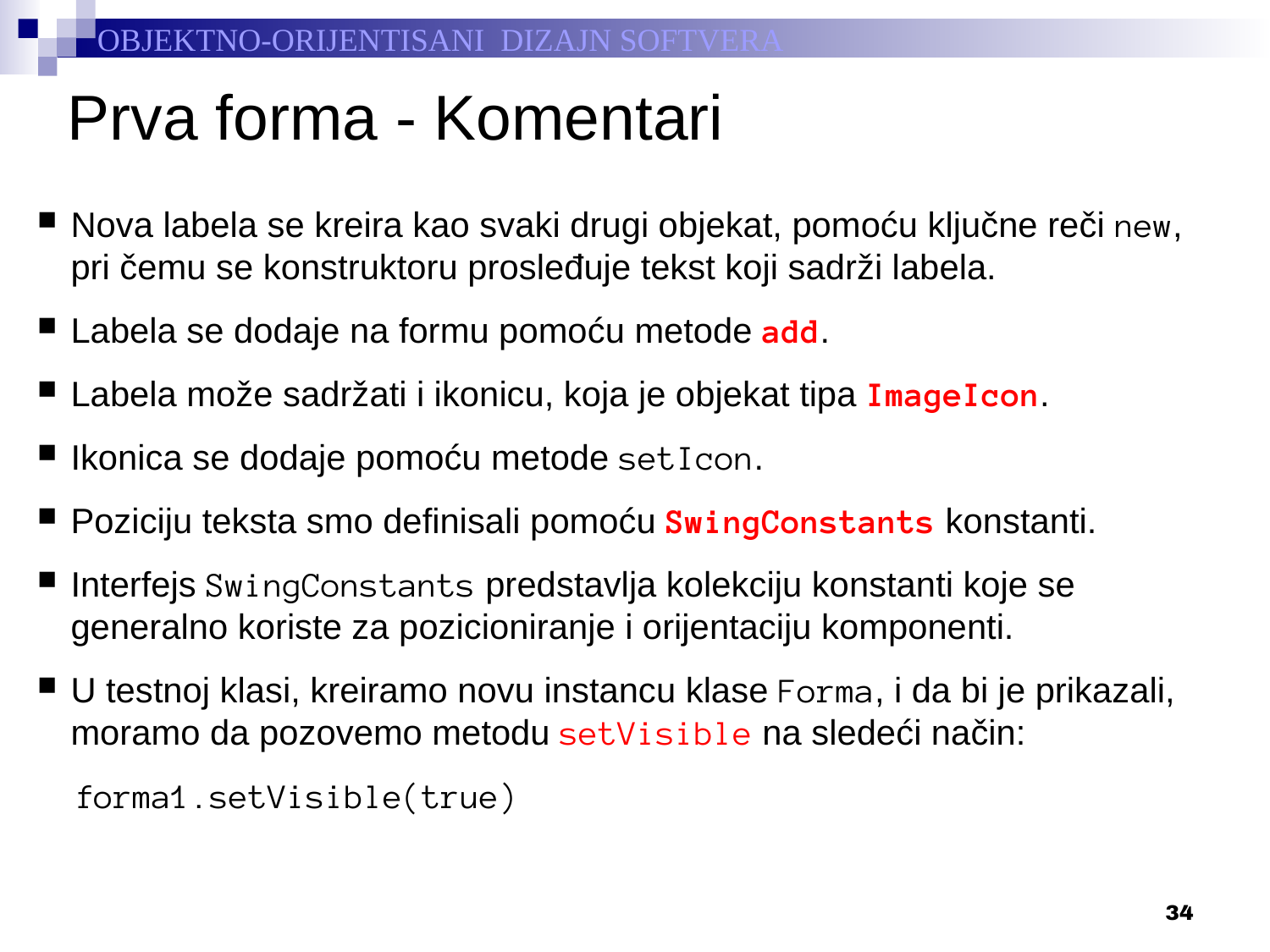

# Prva forma - Komentari
Nova labela se kreira kao svaki drugi objekat, pomoću ključne reči new, pri čemu se konstruktoru prosleđuje tekst koji sadrži labela.
Labela se dodaje na formu pomoću metode add.
Labela može sadržati i ikonicu, koja je objekat tipa ImageIcon.
Ikonica se dodaje pomoću metode setIcon.
Poziciju teksta smo definisali pomoću SwingConstants konstanti.
Interfejs SwingConstants predstavlja kolekciju konstanti koje se generalno koriste za pozicioniranje i orijentaciju komponenti.
U testnoj klasi, kreiramo novu instancu klase Forma, i da bi je prikazali, moramo da pozovemo metodu setVisible na sledeći način:
forma1.setVisible(true)
34